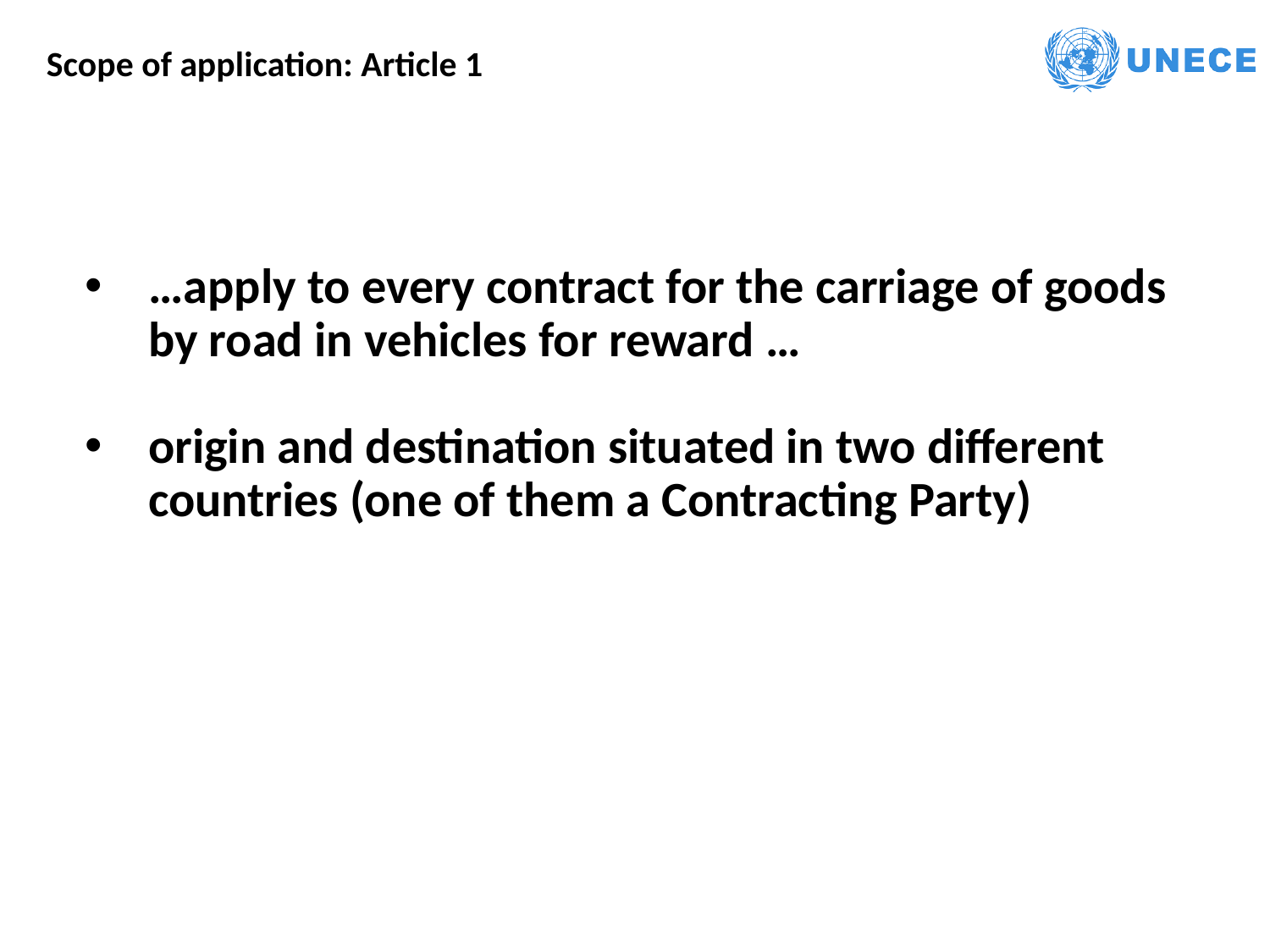

Scope of application: Article 1

…apply to every contract for the carriage of goods by road in vehicles for reward …

origin and destination situated in two different countries (one of them a Contracting Party)